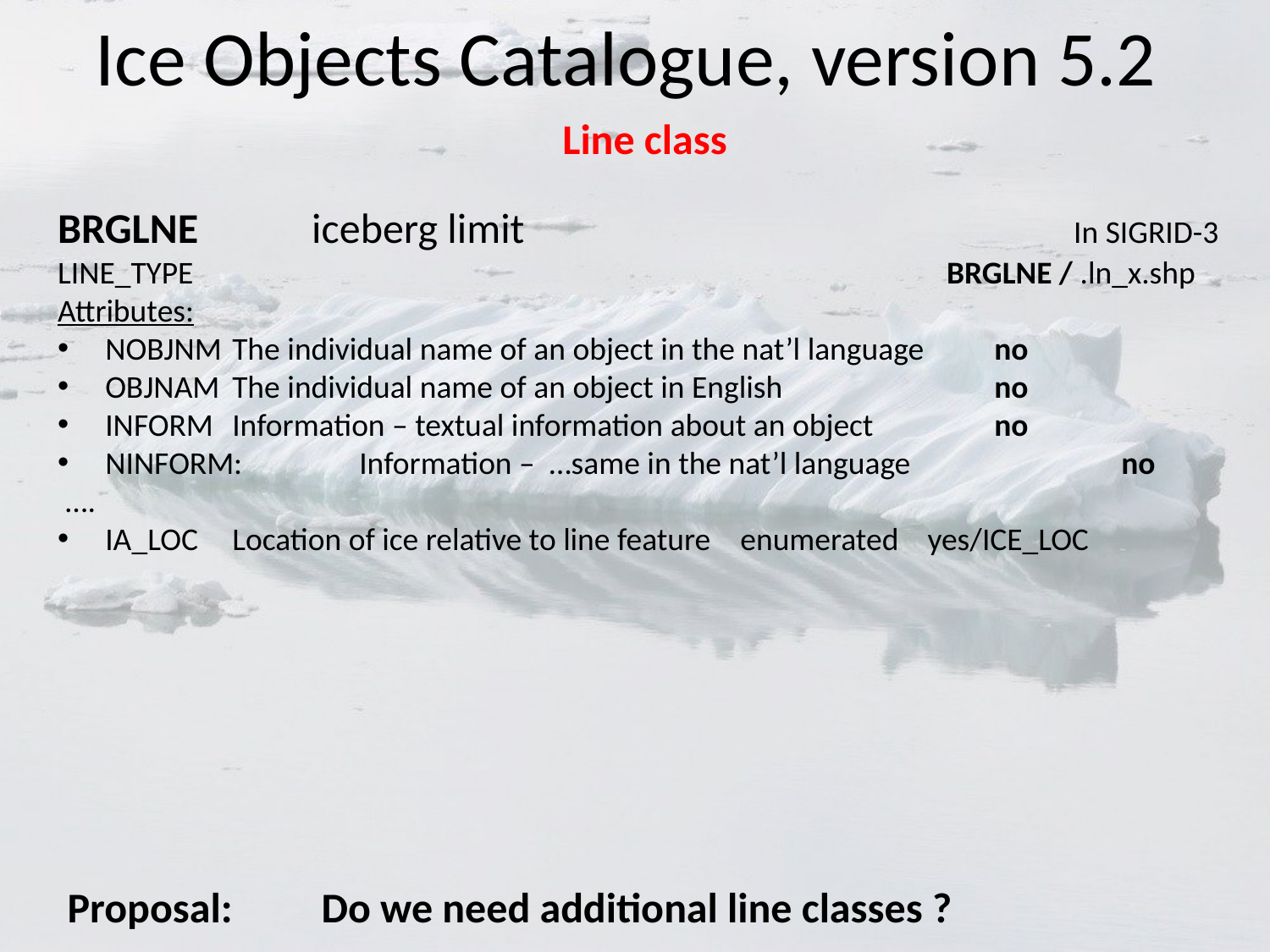

# Ice Objects Catalogue, version 5.2
Line class

BRGLNE  	iceberg limit					In SIGRID-3
LINE_TYPE						BRGLNE / .ln_x.shp
Attributes:
NOBJNM	The individual name of an object in the nat’l language	no
OBJNAM	The individual name of an object in English		no
INFORM	Information – textual information about an object	no
NINFORM: 	Information –  …same in the nat’l language		no
….
IA_LOC 	Location of ice relative to line feature	enumerated    yes/ICE_LOC
Proposal: 	Do we need additional line classes ?